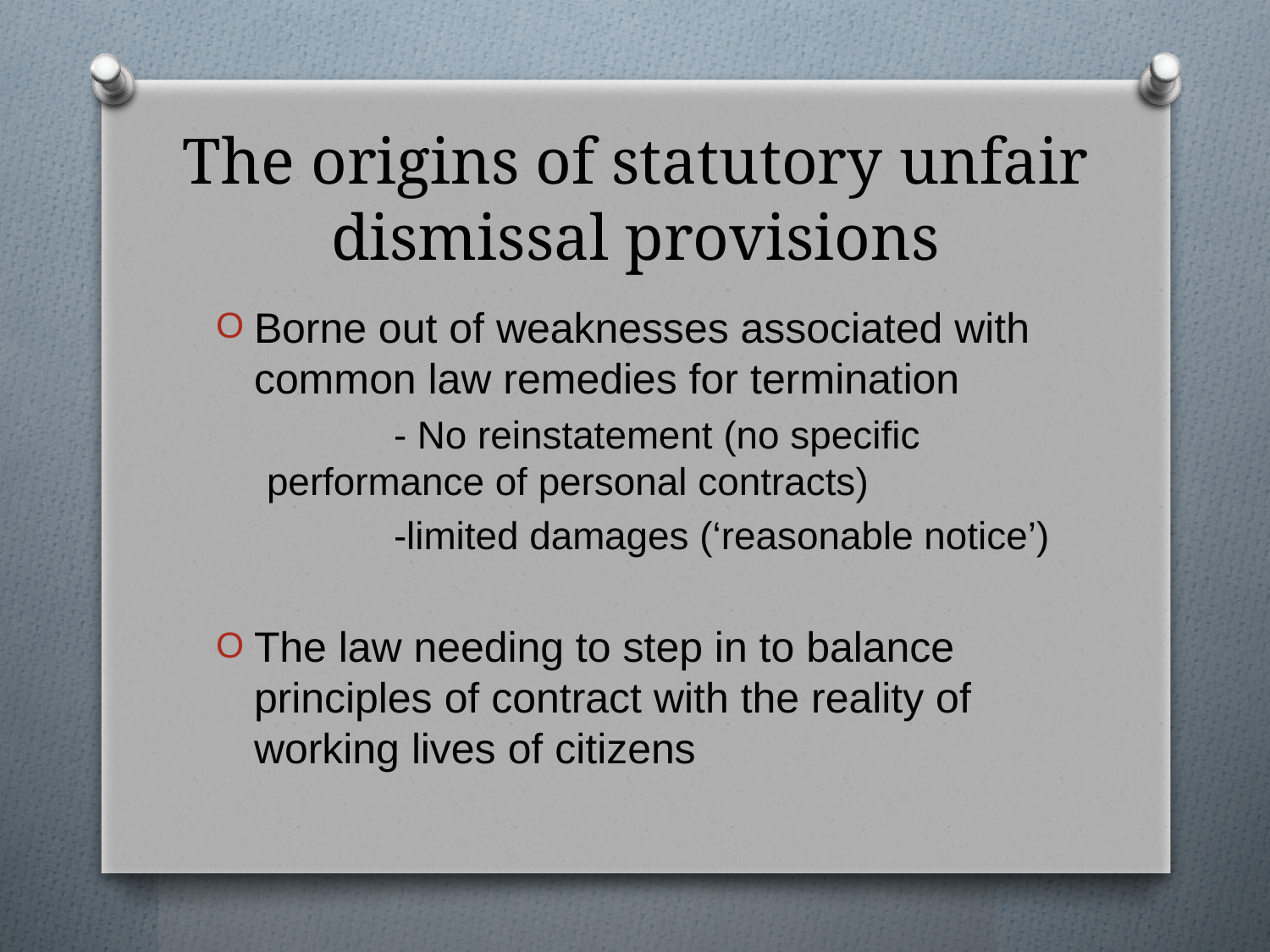

# The origins of statutory unfair dismissal provisions
Borne out of weaknesses associated with common law remedies for termination
	- No reinstatement (no specific performance of personal contracts)
	-limited damages (‘reasonable notice’)

The law needing to step in to balance principles of contract with the reality of working lives of citizens